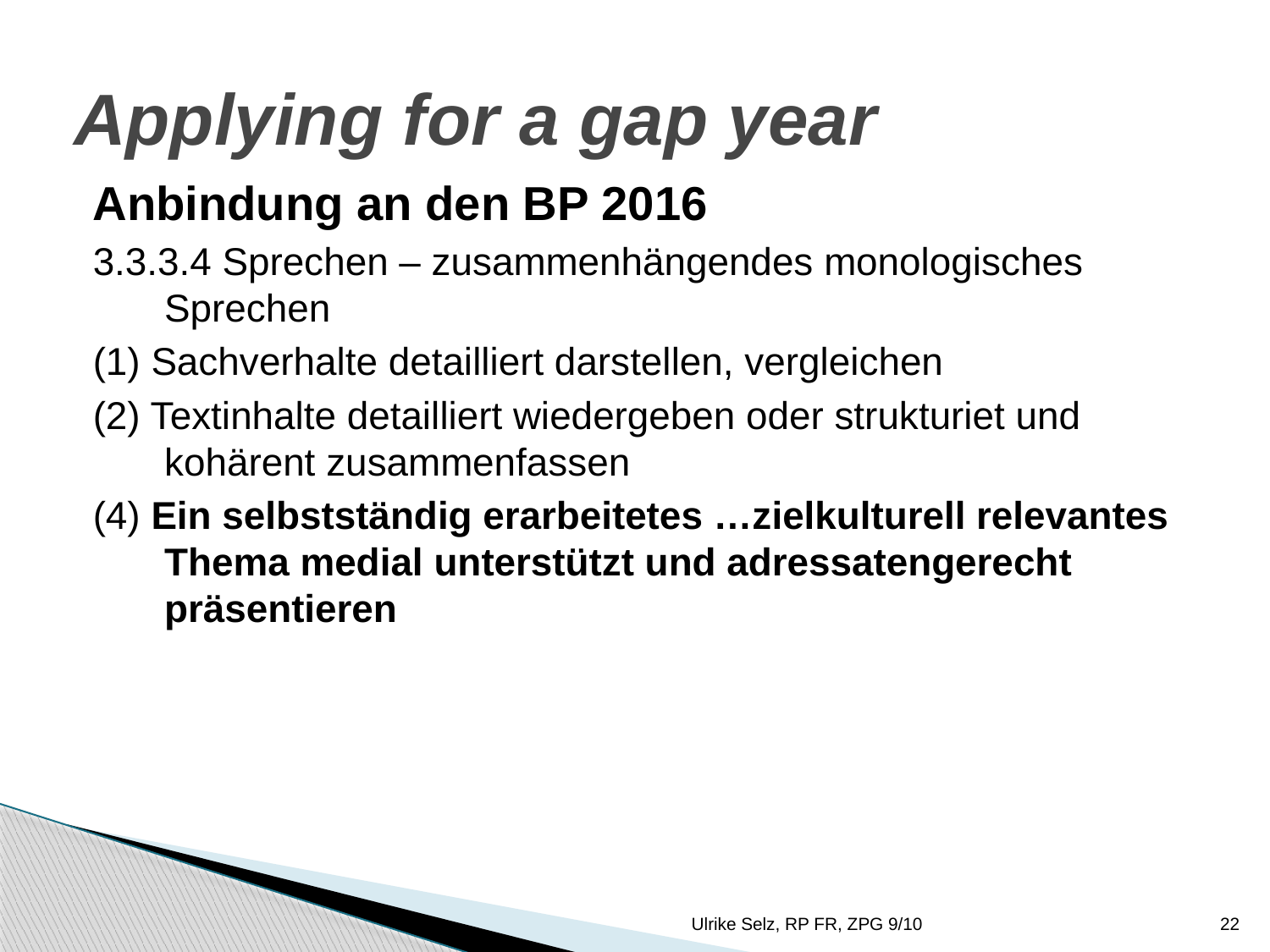

Applying for a gap year
Anbindung an den BP 2016
3.3.3.4 Sprechen – zusammenhängendes monologisches Sprechen
(1) Sachverhalte detailliert darstellen, vergleichen
(2) Textinhalte detailliert wiedergeben oder strukturiet und kohärent zusammenfassen
(4) Ein selbstständig erarbeitetes …zielkulturell relevantes Thema medial unterstützt und adressatengerecht präsentieren

Ulrike Selz, RP FR, ZPG 9/10
22